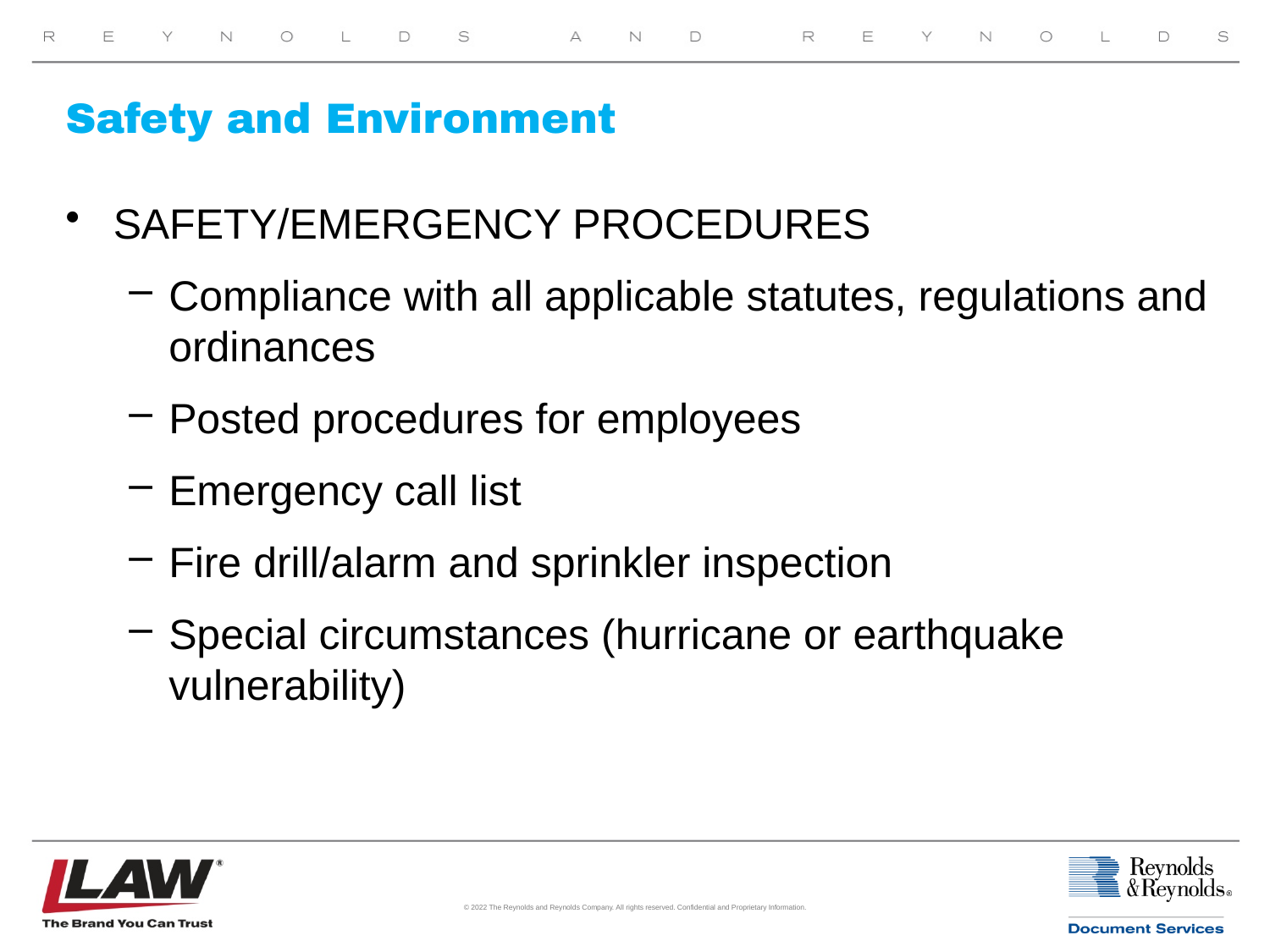

# Safety and Environment
SAFETY/EMERGENCY PROCEDURES
Compliance with all applicable statutes, regulations and ordinances
Posted procedures for employees
Emergency call list
Fire drill/alarm and sprinkler inspection
Special circumstances (hurricane or earthquake vulnerability)